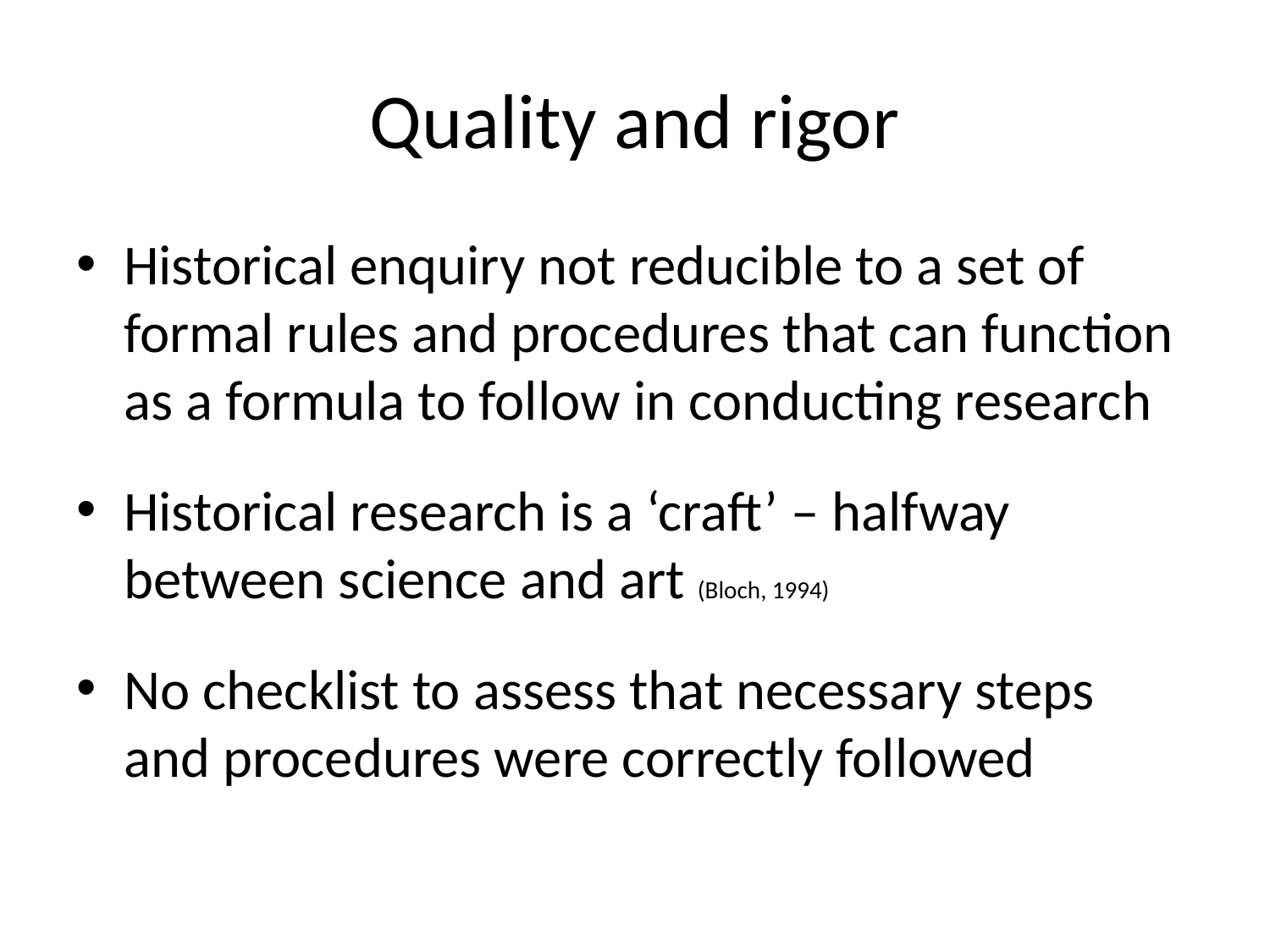

# Quality and rigor
Historical enquiry not reducible to a set of formal rules and procedures that can function as a formula to follow in conducting research
Historical research is a ‘craft’ – halfway between science and art (Bloch, 1994)
No checklist to assess that necessary steps and procedures were correctly followed